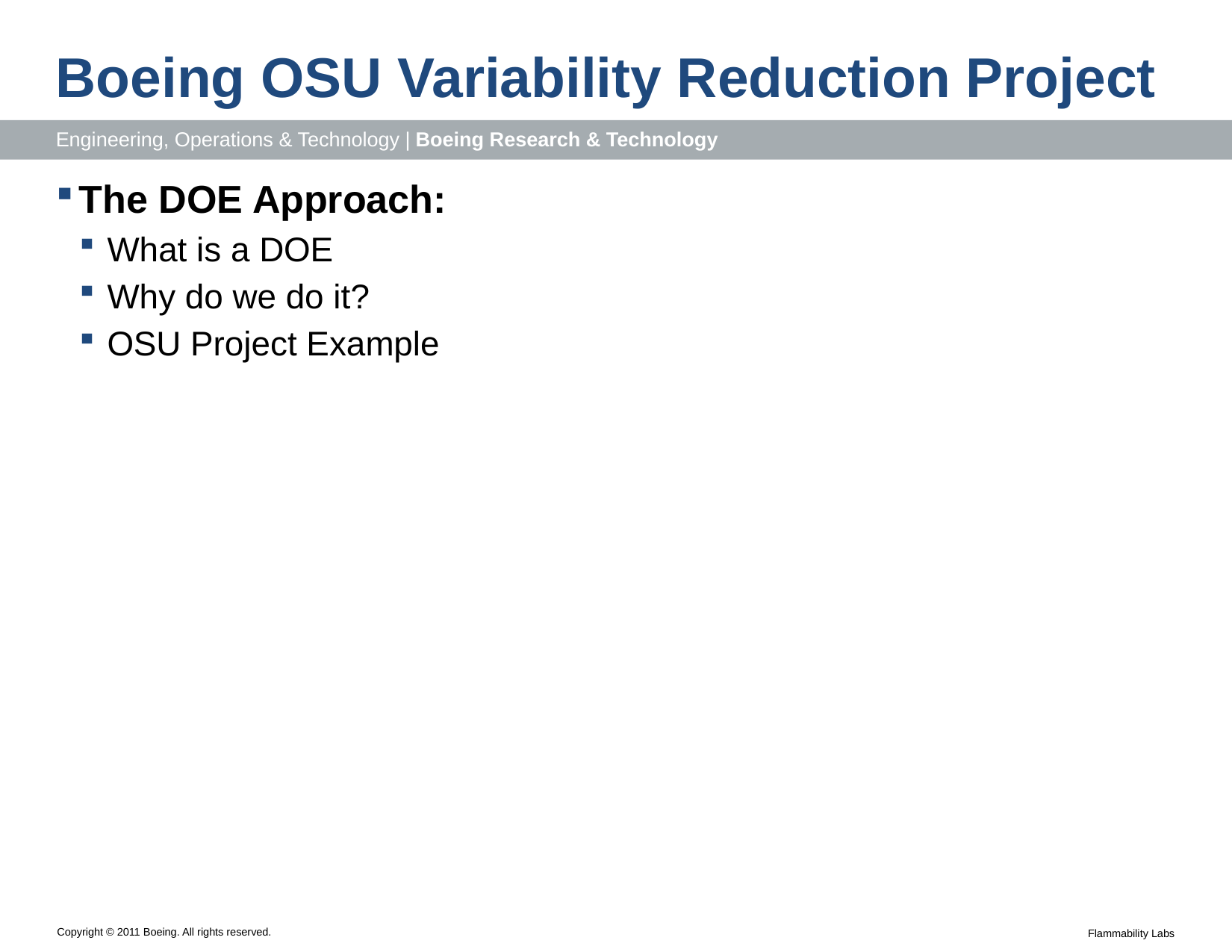

# Boeing OSU Variability Reduction Project
The DOE Approach:
What is a DOE
Why do we do it?
OSU Project Example
Flammability Labs